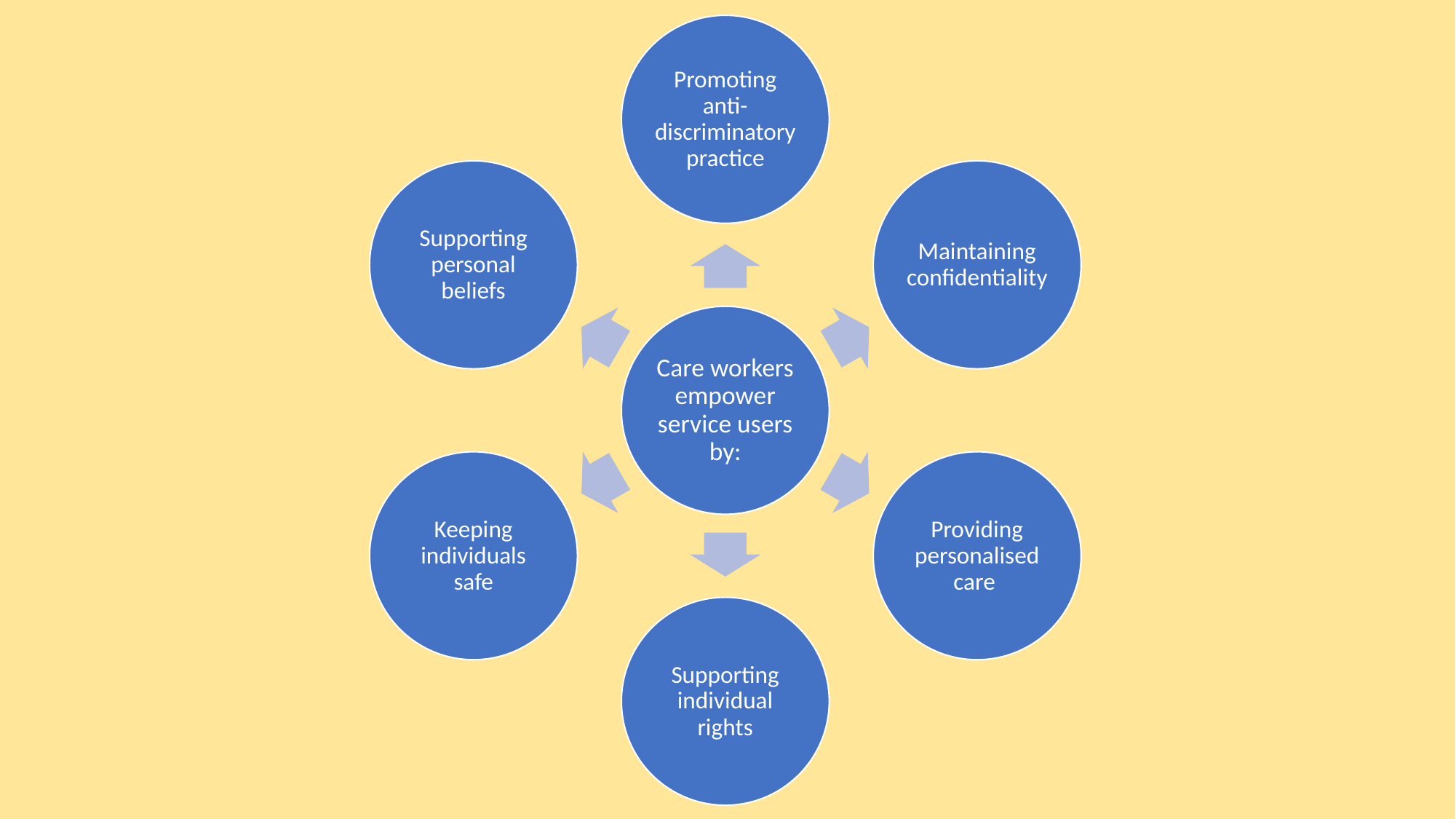

Care workers empower service users by:

Promoting anti-discriminatory practice

Maintaining confidentiality

Providing personalised care

Supporting individual rights

Keeping individuals safe

Supporting personal beliefs